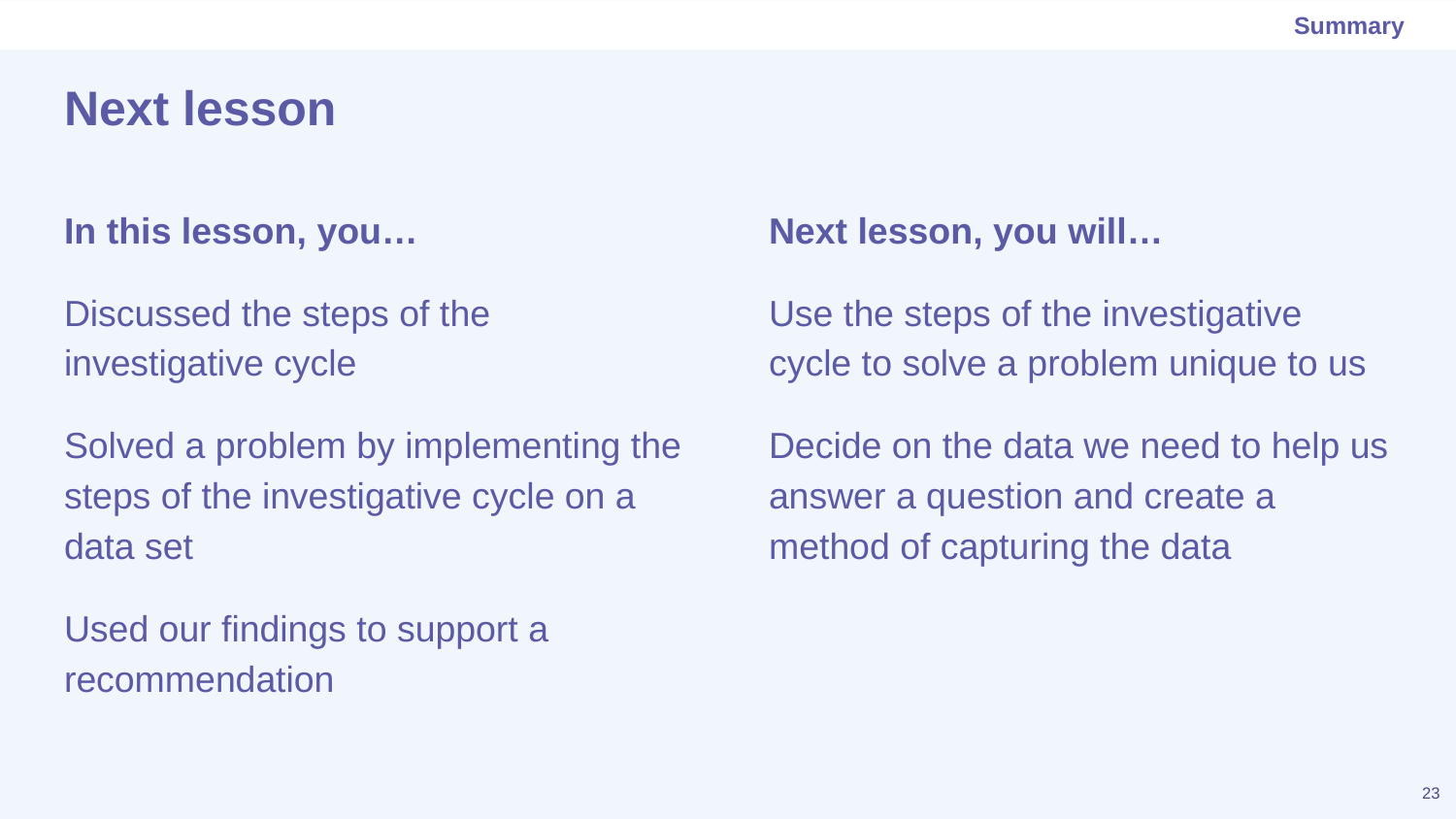

Summary
# Next lesson
Next lesson, you will…
Use the steps of the investigative cycle to solve a problem unique to us
Decide on the data we need to help us answer a question and create a method of capturing the data
In this lesson, you…
Discussed the steps of the investigative cycle
Solved a problem by implementing the steps of the investigative cycle on a data set
Used our findings to support a recommendation

23